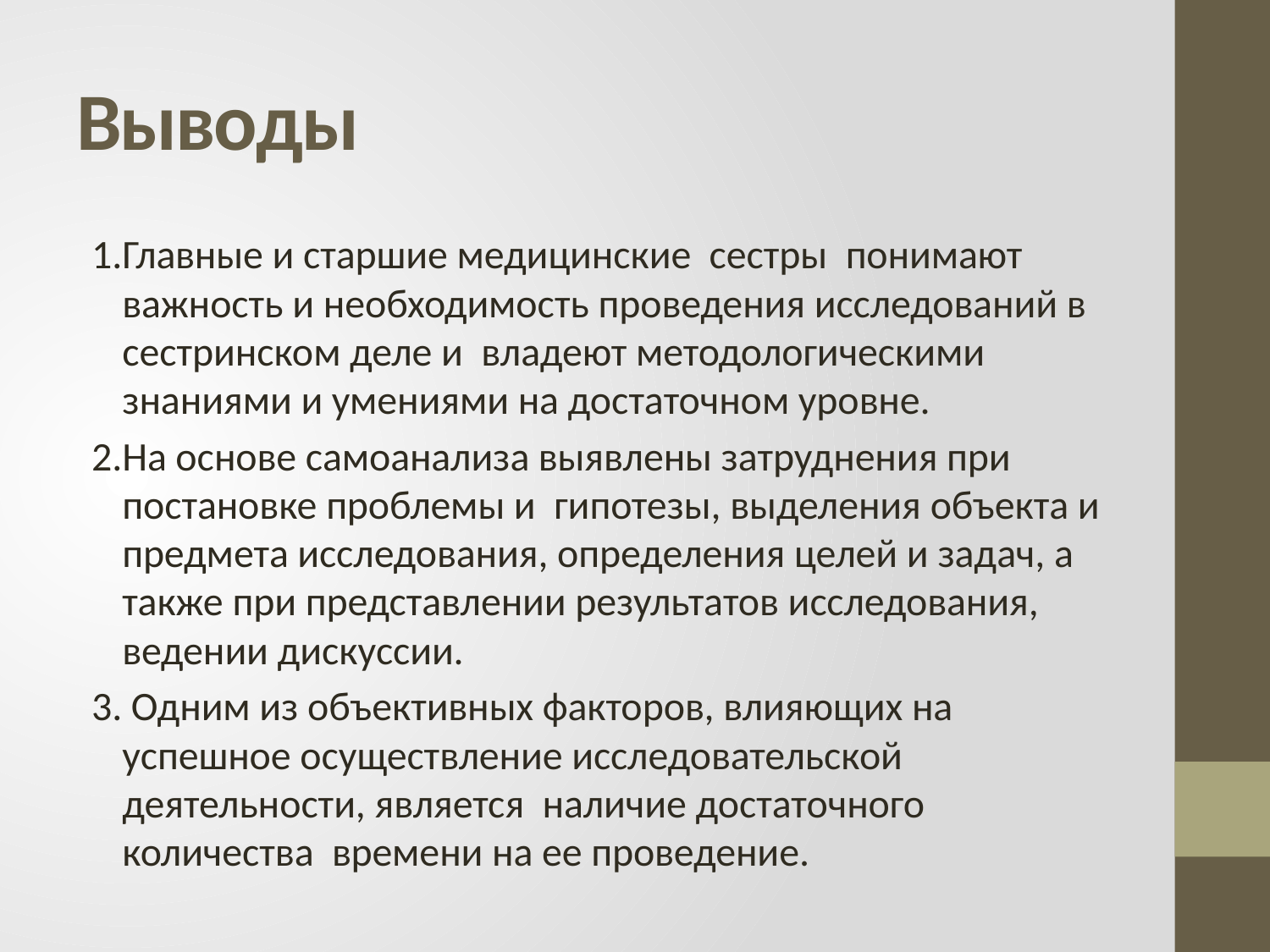

# Выводы
1.Главные и старшие медицинские  сестры  понимают важность и необходимость проведения исследований в сестринском деле и  владеют методологическими знаниями и умениями на достаточном уровне.
2.На основе самоанализа выявлены затруднения при постановке проблемы и  гипотезы, выделения объекта и предмета исследования, определения целей и задач, а также при представлении результатов исследования, ведении дискуссии.
3. Одним из объективных факторов, влияющих на успешное осуществление исследовательской деятельности, является  наличие достаточного количества  времени на ее проведение.